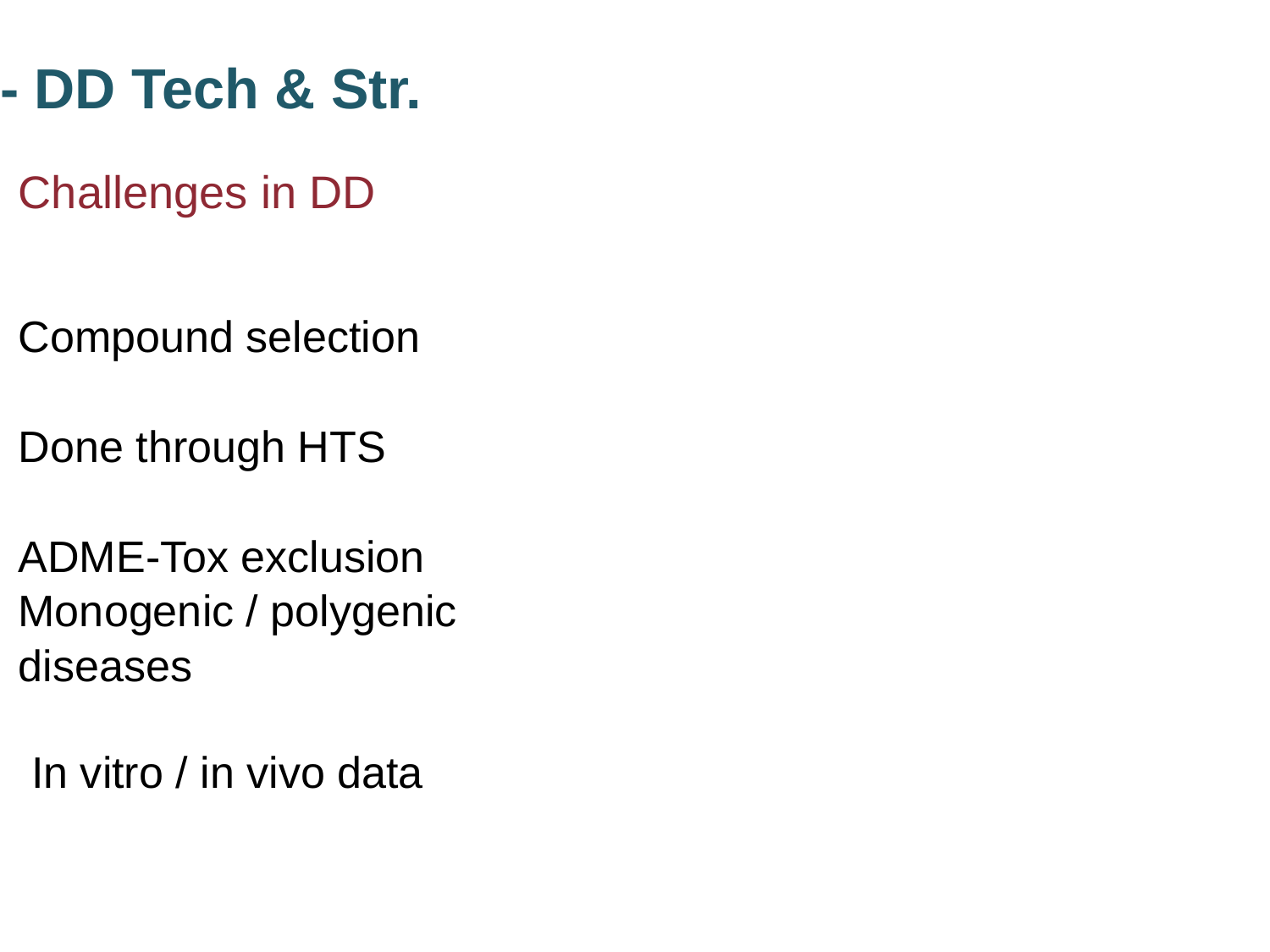

- DD Tech & Str.
Challenges in DD
Compound selection
Done through HTS
ADME-Tox exclusion
Monogenic / polygenic diseases
In vitro / in vivo data